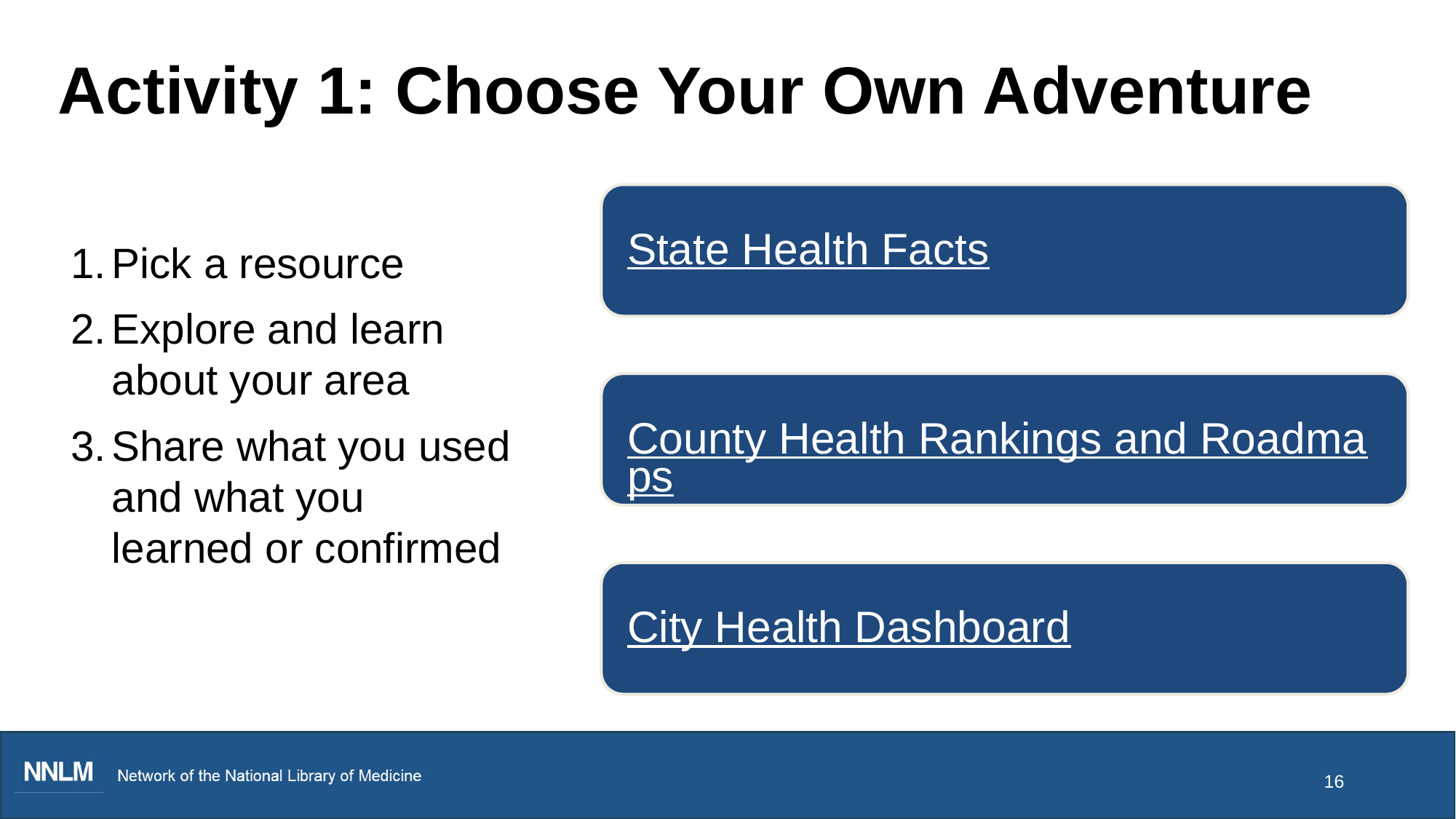

# Activity 1: Choose Your Own Adventure
State Health Facts

County Health Rankings and Roadmaps

City Health Dashboard

Pick a resource
Explore and learn about your area
Share what you used and what you learned or confirmed
16